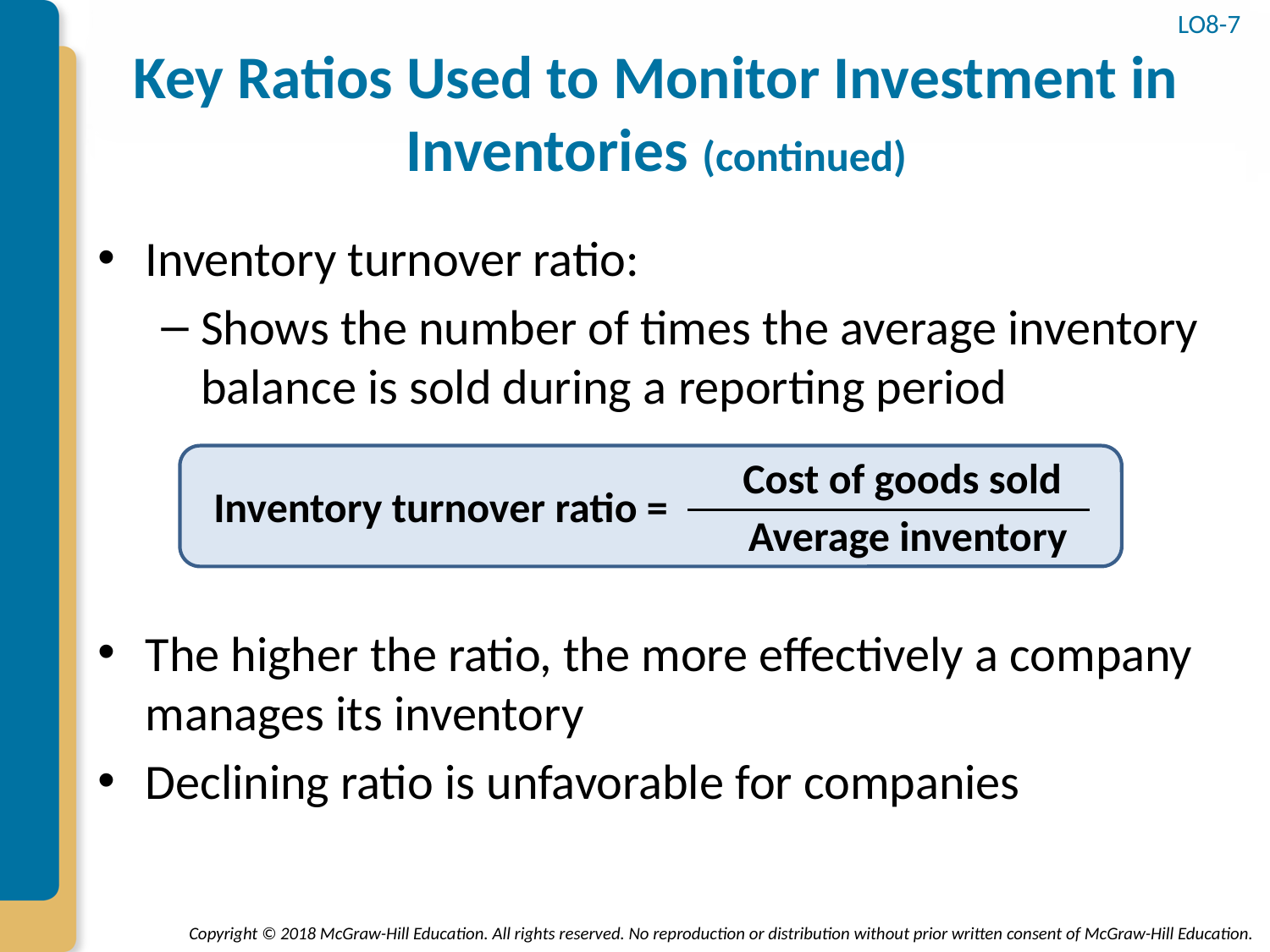

LO8-7
# Key Ratios Used to Monitor Investment in Inventories (continued)
Inventory turnover ratio:
Shows the number of times the average inventory balance is sold during a reporting period

The higher the ratio, the more effectively a company manages its inventory
Declining ratio is unfavorable for companies

Cost of goods sold
Inventory turnover ratio =
Average inventory